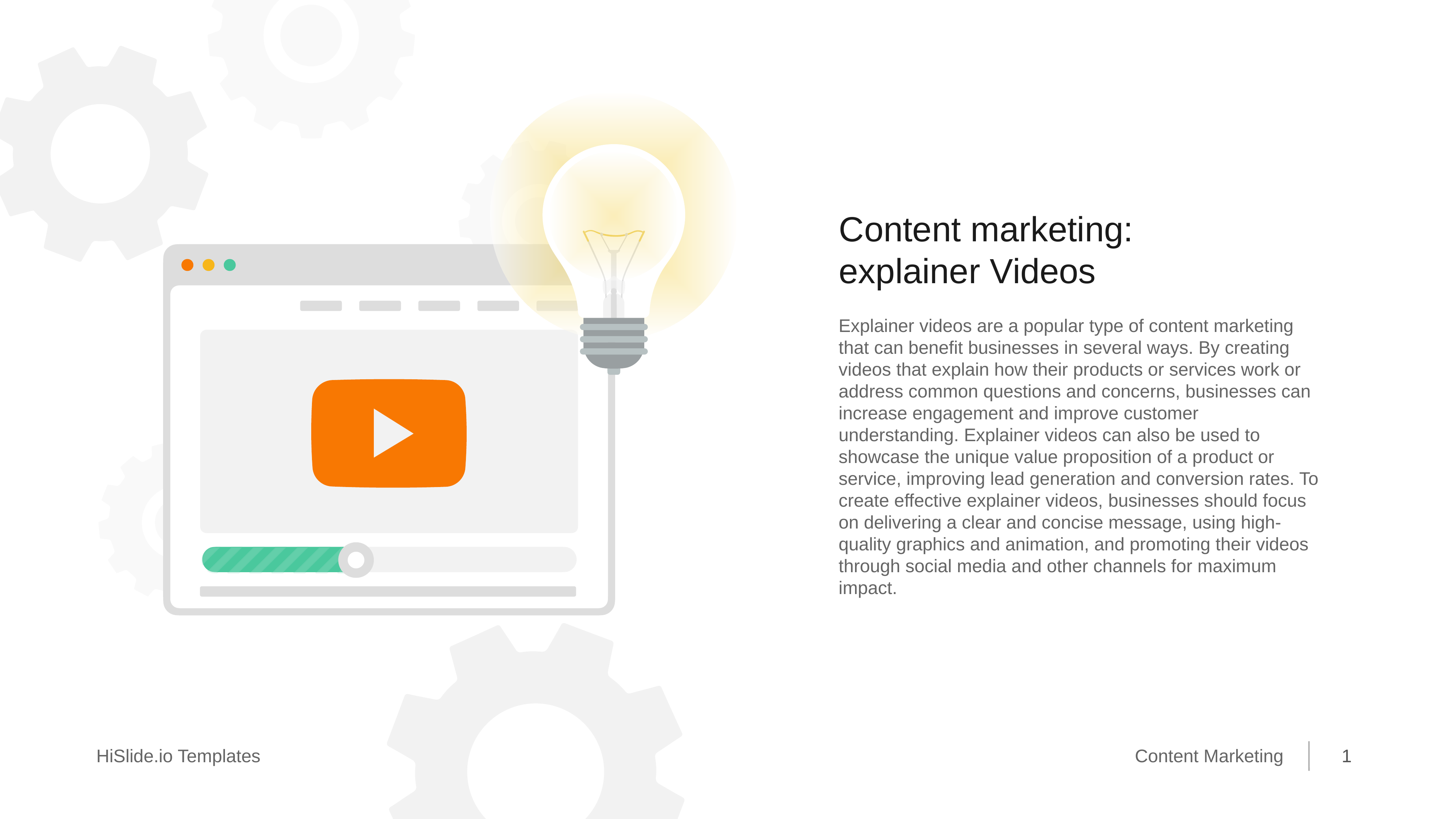

Content marketing:
explainer Videos
Explainer videos are a popular type of content marketing that can benefit businesses in several ways. By creating videos that explain how their products or services work or address common questions and concerns, businesses can increase engagement and improve customer understanding. Explainer videos can also be used to showcase the unique value proposition of a product or service, improving lead generation and conversion rates. To create effective explainer videos, businesses should focus on delivering a clear and concise message, using high-quality graphics and animation, and promoting their videos through social media and other channels for maximum impact.

1